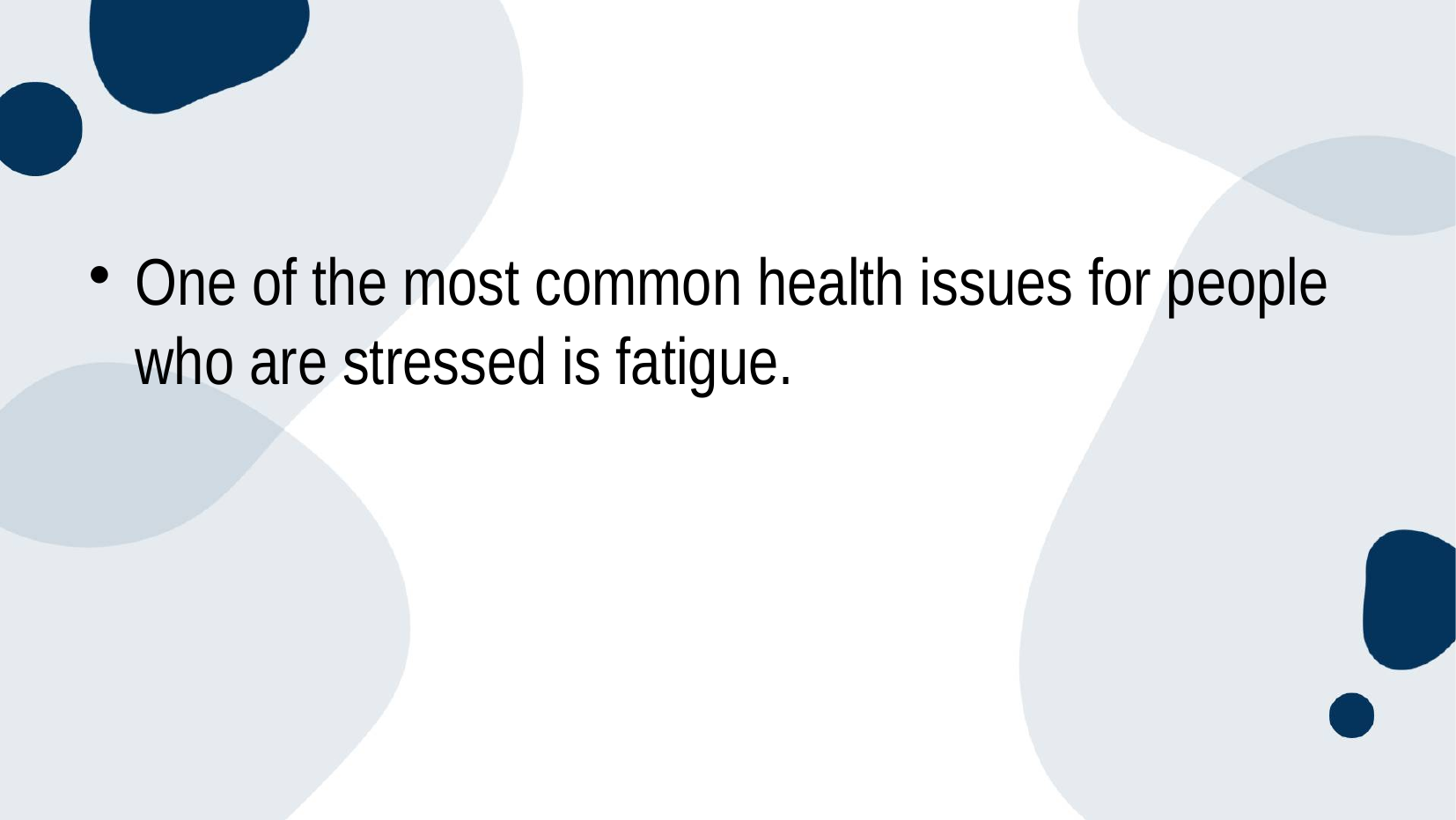

One of the most common health issues for people who are stressed is fatigue.